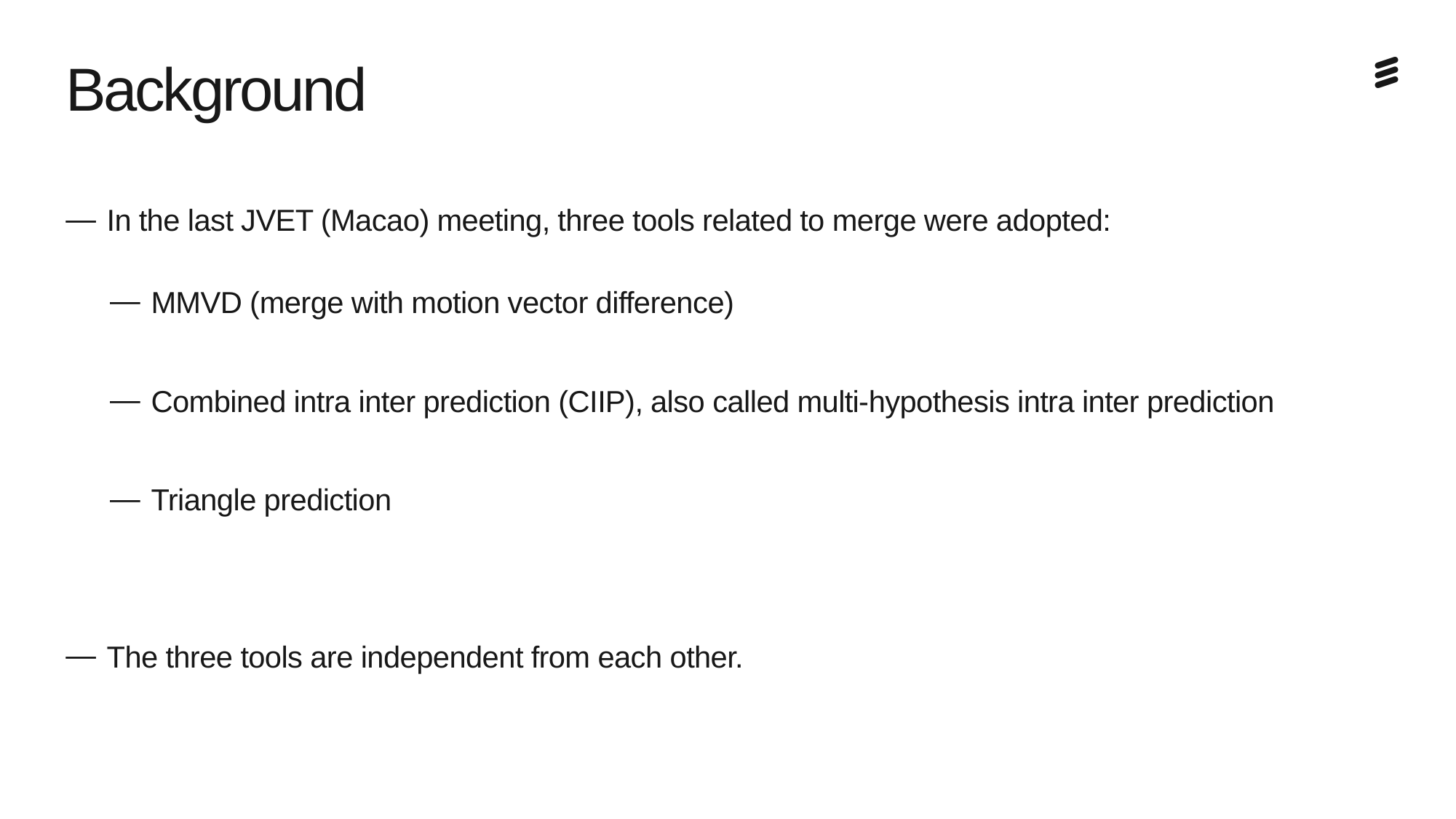

# Background
In the last JVET (Macao) meeting, three tools related to merge were adopted:

MMVD (merge with motion vector difference)

Combined intra inter prediction (CIIP), also called multi-hypothesis intra inter prediction

Triangle prediction

The three tools are independent from each other.